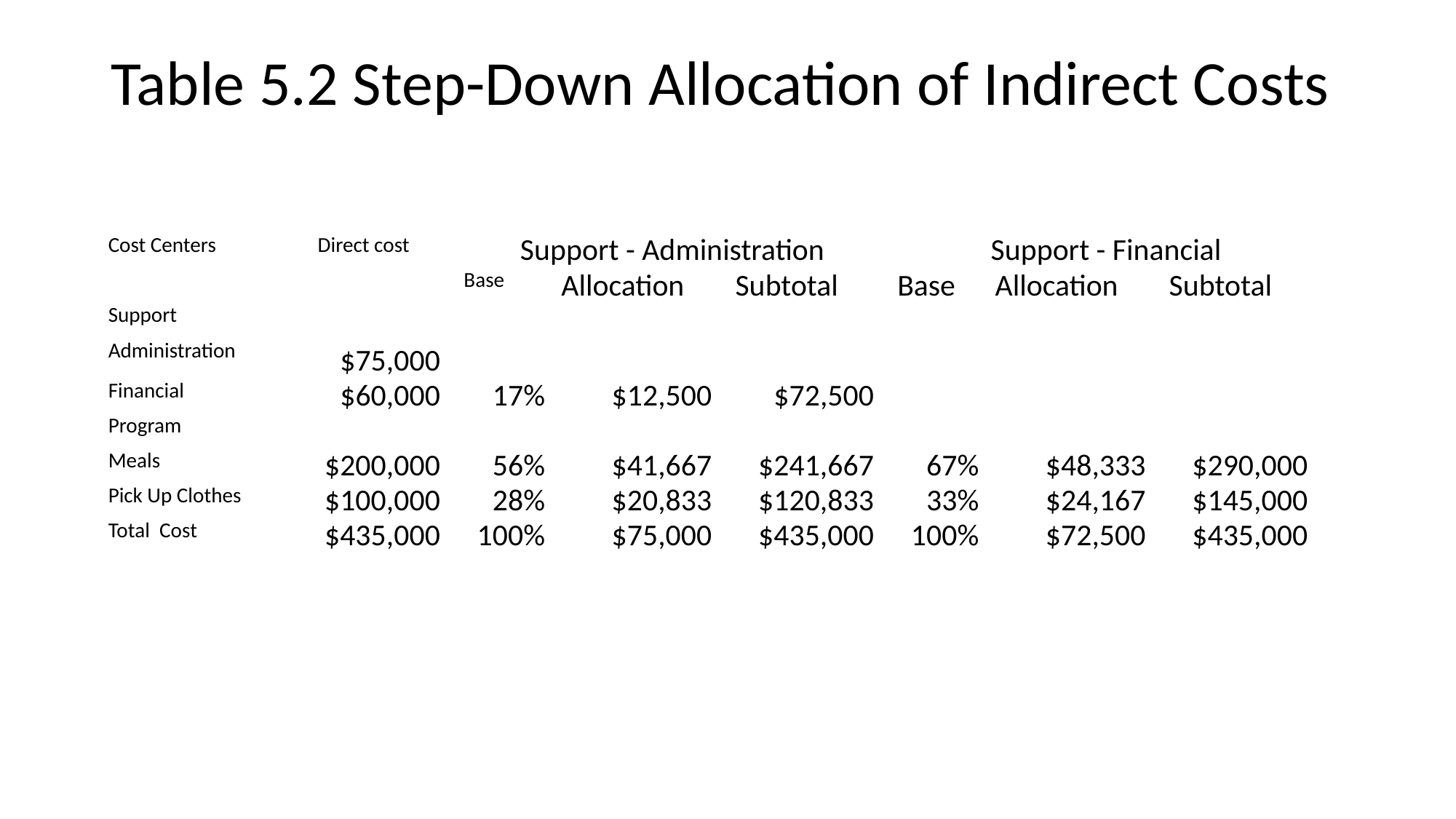

# Table 5.2 Step-Down Allocation of Indirect Costs
| Cost Centers | Direct cost | Support - Administration |  |  | Support - Financial |  |  |
| --- | --- | --- | --- | --- | --- | --- | --- |
|  |  | Base | Allocation | Subtotal | Base | Allocation | Subtotal |
| Support |  |  |  |  |  |  |  |
| Administration | $75,000 |  |  |  |  |  |  |
| Financial | $60,000 | 17% | $12,500 | $72,500 |  |  |  |
| Program |  |  |  |  |  |  |  |
| Meals | $200,000 | 56% | $41,667 | $241,667 | 67% | $48,333 | $290,000 |
| Pick Up Clothes | $100,000 | 28% | $20,833 | $120,833 | 33% | $24,167 | $145,000 |
| Total Cost | $435,000 | 100% | $75,000 | $435,000 | 100% | $72,500 | $435,000 |